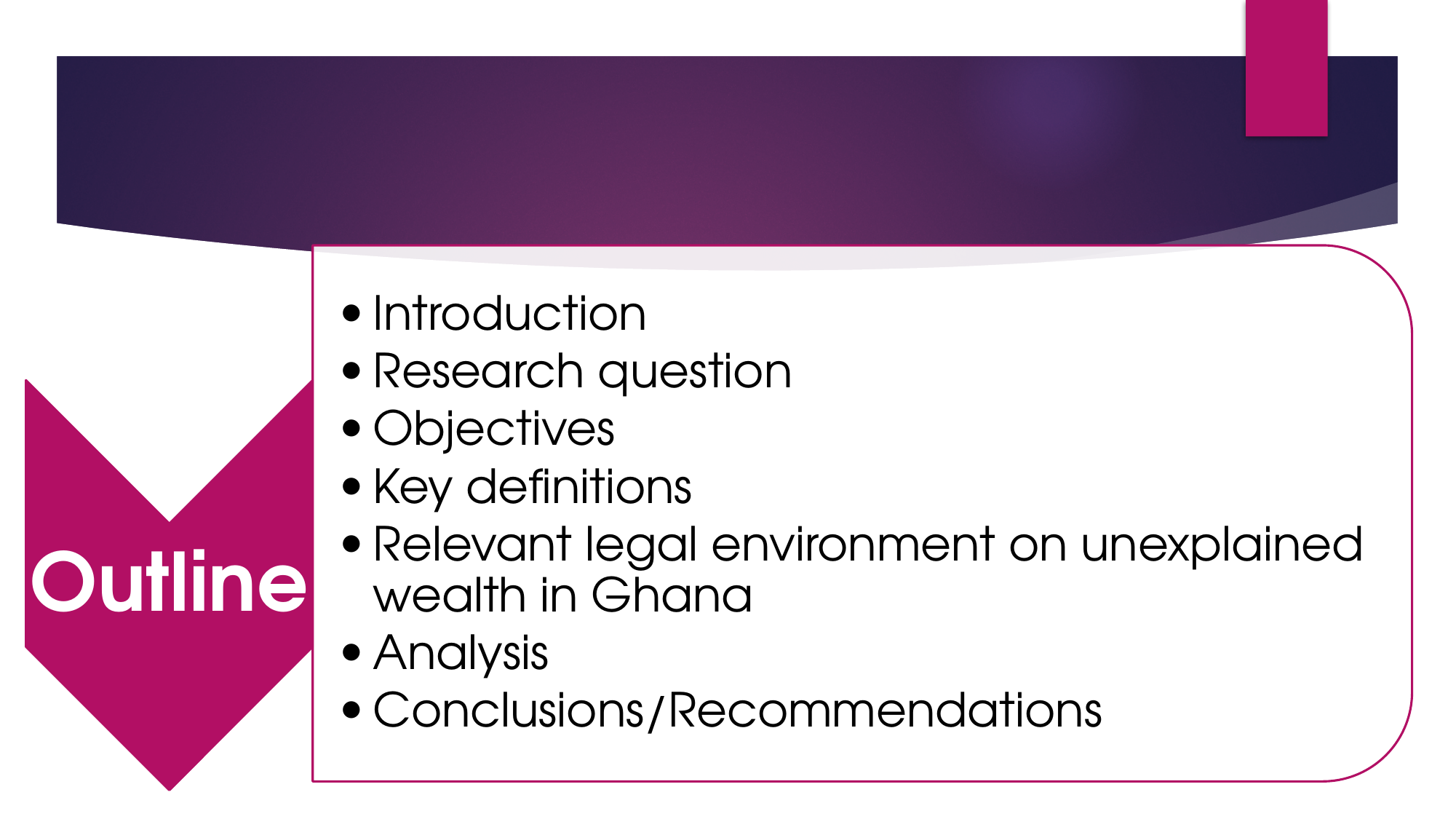

#

Introduction
Research question
Objectives
Key definitions
Relevant legal environment on unexplained wealth in Ghana
Analysis
Conclusions/Recommendations

Outline